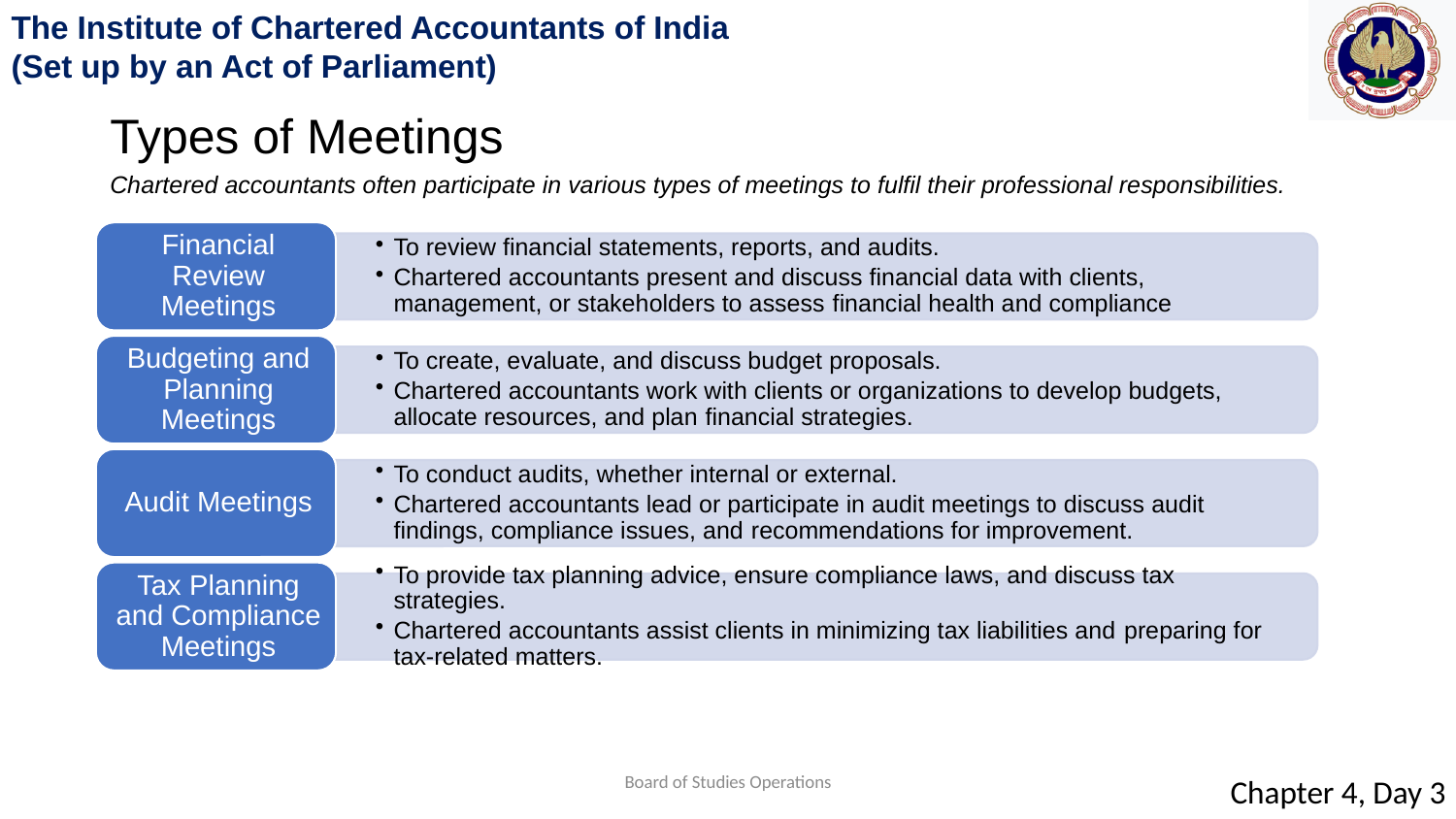

Types of Meetings
Chartered accountants often participate in various types of meetings to fulfil their professional responsibilities.
To review financial statements, reports, and audits.
Chartered accountants present and discuss financial data with clients, management, or stakeholders to assess financial health and compliance
Financial Review Meetings
To create, evaluate, and discuss budget proposals.
Chartered accountants work with clients or organizations to develop budgets, allocate resources, and plan financial strategies.
Budgeting and Planning Meetings
To conduct audits, whether internal or external.
Chartered accountants lead or participate in audit meetings to discuss audit findings, compliance issues, and recommendations for improvement.
Audit Meetings
To provide tax planning advice, ensure compliance laws, and discuss tax strategies.
Chartered accountants assist clients in minimizing tax liabilities and preparing for tax-related matters.
Tax Planning and Compliance Meetings
Board of Studies Operations